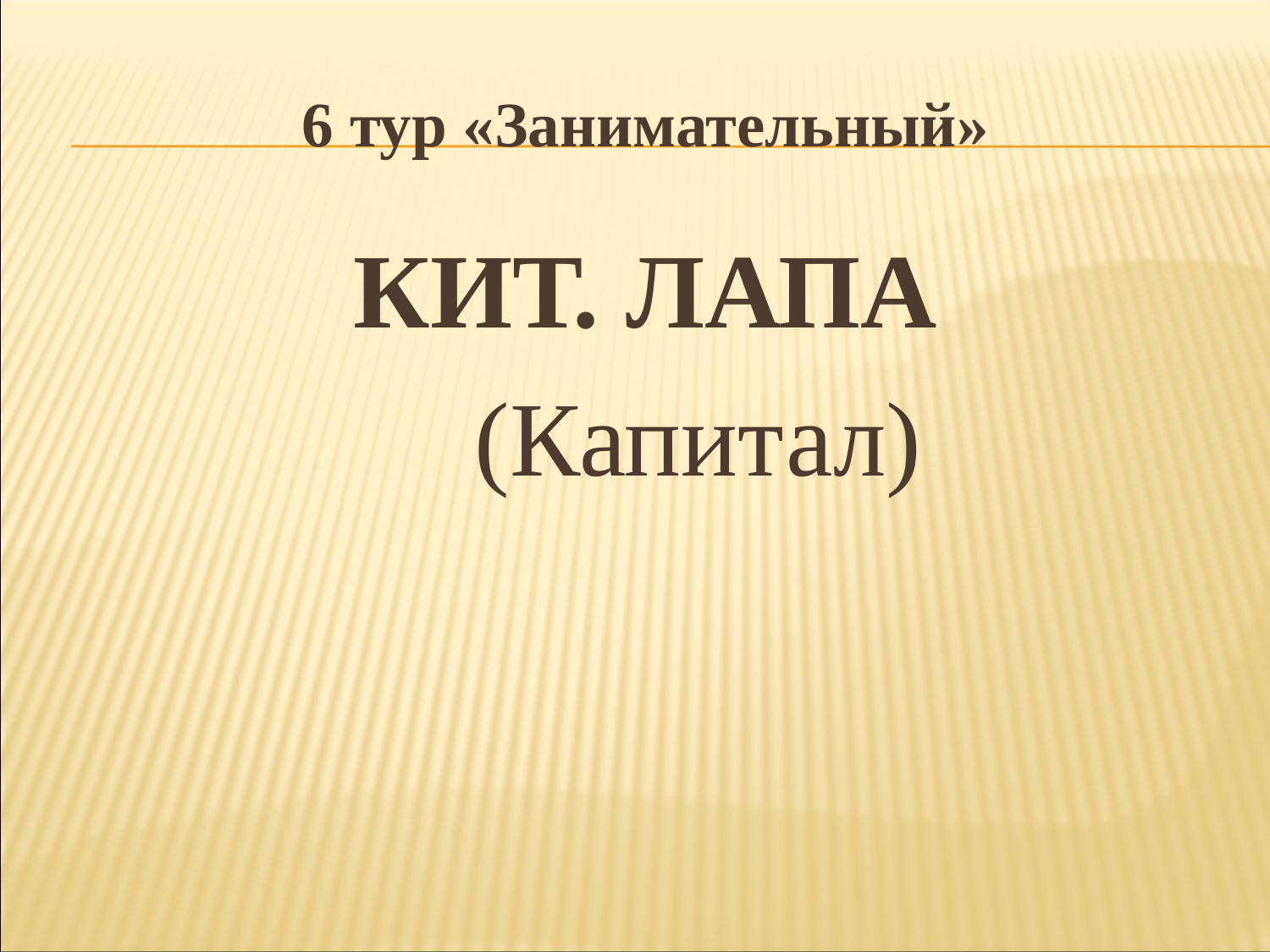

# 6 тур «Занимательный»
КИТ. ЛАПА
    (Капитал)